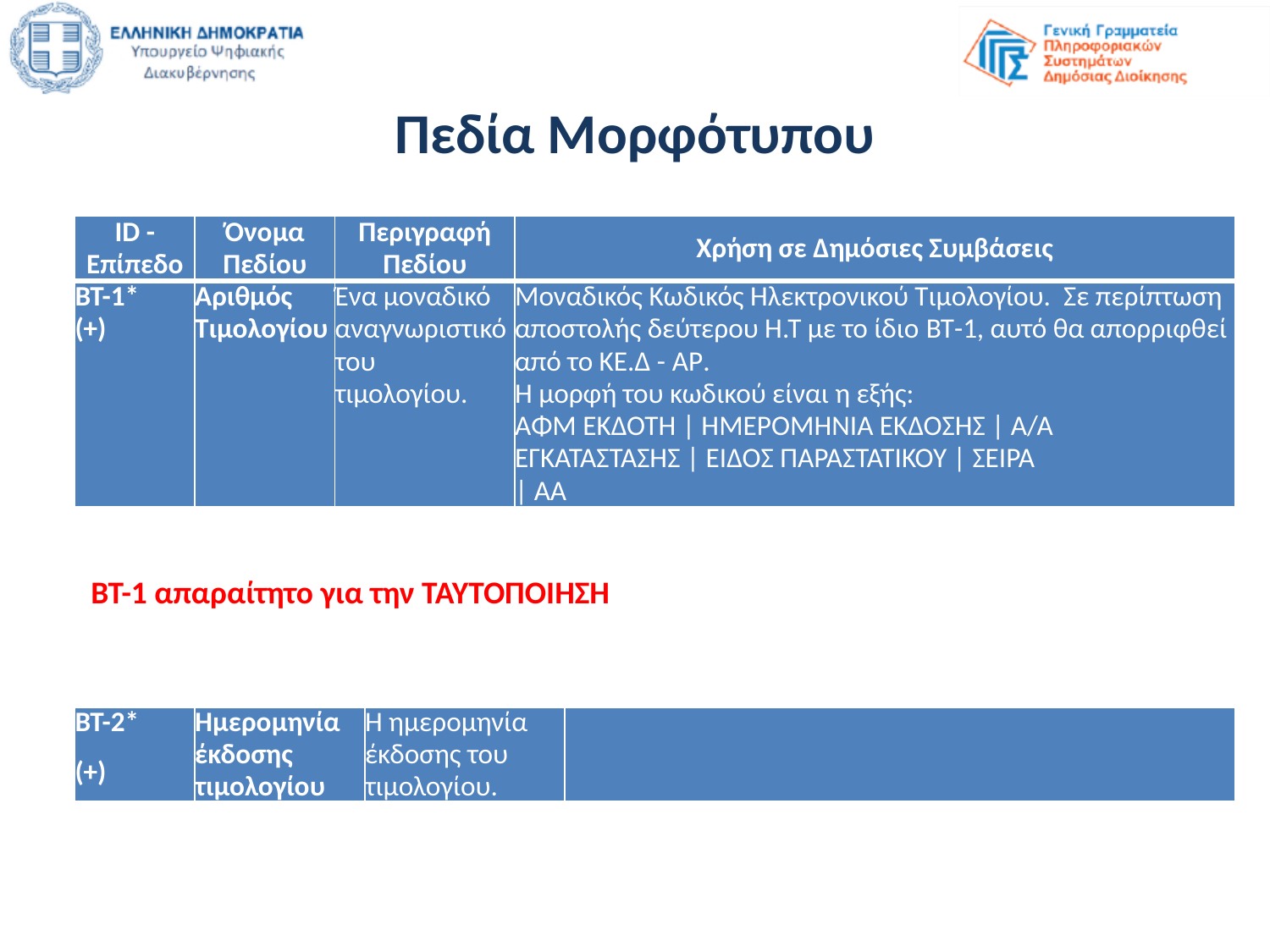

# Πεδία Μορφότυπου
| ID - Επίπεδο | Όνομα Πεδίου | Περιγραφή Πεδίου | Χρήση σε Δημόσιες Συμβάσεις |
| --- | --- | --- | --- |
| BT-1\* (+) | Αριθμός Τιμολογίου | Ένα μοναδικό αναγνωριστικό του τιμολογίου. | Μοναδικός Κωδικός Ηλεκτρονικού Τιμολογίου. Σε περίπτωση αποστολής δεύτερου Η.Τ με το ίδιο BT-1, αυτό θα απορριφθεί από το ΚΕ.Δ - AP. Η μορφή του κωδικού είναι η εξής: ΑΦΜ ΕΚΔΟΤΗ | ΗΜΕΡΟΜΗΝΙΑ ΕΚΔΟΣΗΣ | Α/Α ΕΓΚΑΤΑΣΤΑΣΗΣ | ΕΙΔΟΣ ΠΑΡΑΣΤΑΤΙΚΟΥ | ΣΕΙΡΑ | ΑΑ |
ΒΤ-1 απαραίτητο για την ΤΑΥΤΟΠΟΙΗΣΗ
| BT-2\* (+) | Ημερομηνία έκδοσης τιμολογίου | Η ημερομηνία έκδοσης του τιμολογίου. |  |
| --- | --- | --- | --- |